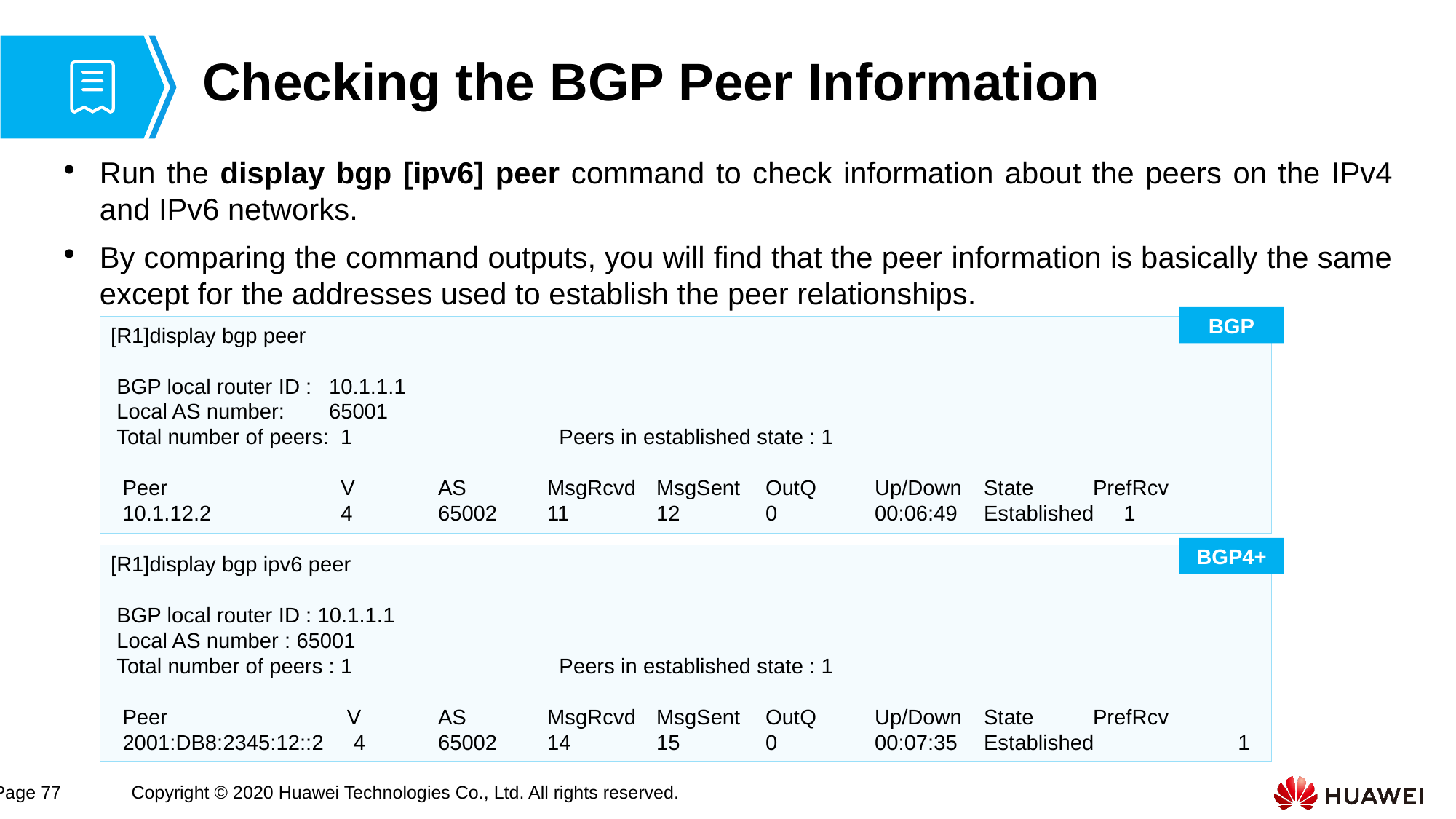

# Checking the BGP Peer Information
Run the display bgp [ipv6] peer command to check information about the peers on the IPv4 and IPv6 networks.
By comparing the command outputs, you will find that the peer information is basically the same except for the addresses used to establish the peer relationships.
BGP
[R1]display bgp peer

 BGP local router ID :	10.1.1.1
 Local AS number:	65001
 Total number of peers:  1		  Peers in established state : 1

  Peer	                	  V	AS	MsgRcvd	MsgSent	OutQ	Up/Down	State	PrefRcv
  10.1.12.2	    	  4	65002	11	12	0	00:06:49	Established     1
BGP4+
[R1]display bgp ipv6 peer

 BGP local router ID : 10.1.1.1
 Local AS number : 65001
 Total number of peers : 1		  Peers in established state : 1

  Peer		   V	AS	MsgRcvd	MsgSent	OutQ	Up/Down	State	PrefRcv
  2001:DB8:2345:12::2     4	65002	14	15	0	00:07:35	Established	      1